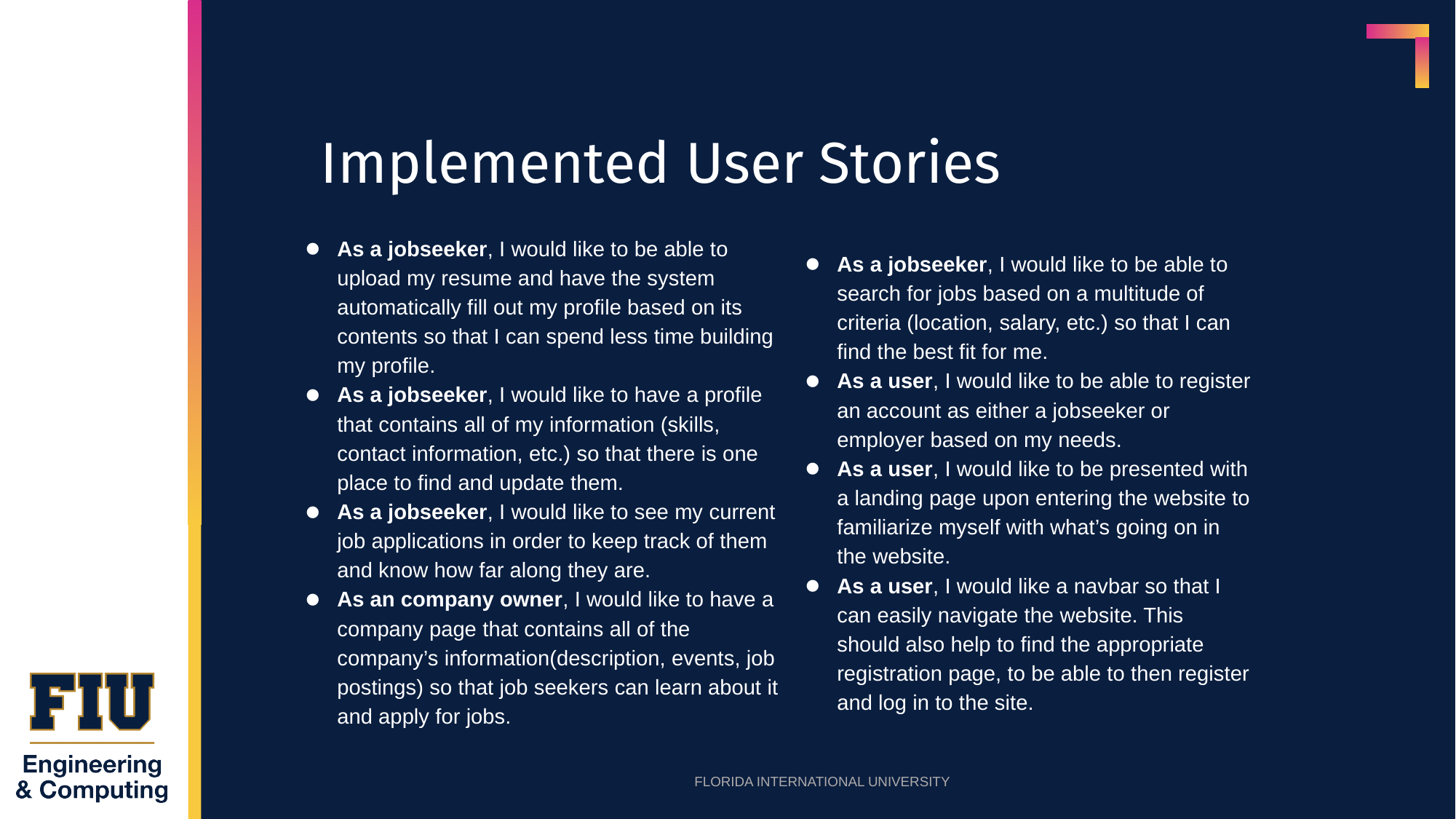

Implemented User Stories
As a jobseeker, I would like to be able to upload my resume and have the system automatically fill out my profile based on its contents so that I can spend less time building my profile.
As a jobseeker, I would like to have a profile that contains all of my information (skills, contact information, etc.) so that there is one place to find and update them.
As a jobseeker, I would like to see my current job applications in order to keep track of them and know how far along they are.
As an company owner, I would like to have a company page that contains all of the company’s information(description, events, job postings) so that job seekers can learn about it and apply for jobs.

As a jobseeker, I would like to be able to search for jobs based on a multitude of criteria (location, salary, etc.) so that I can find the best fit for me.
As a user, I would like to be able to register an account as either a jobseeker or employer based on my needs.
As a user, I would like to be presented with a landing page upon entering the website to familiarize myself with what’s going on in the website.
As a user, I would like a navbar so that I can easily navigate the website. This should also help to find the appropriate registration page, to be able to then register and log in to the site.